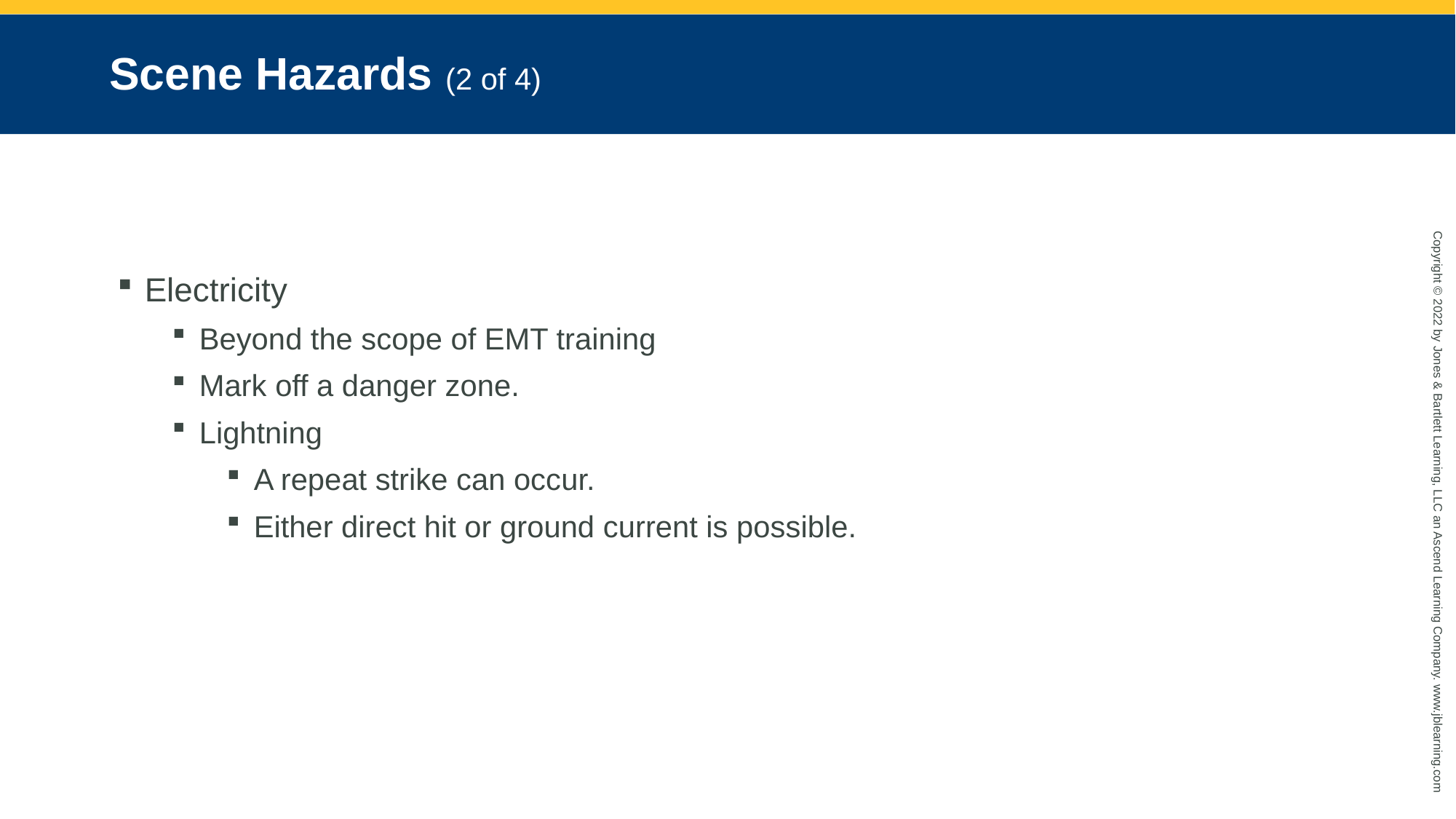

# Scene Hazards (2 of 4)
Electricity
Beyond the scope of EMT training
Mark off a danger zone.
Lightning
A repeat strike can occur.
Either direct hit or ground current is possible.